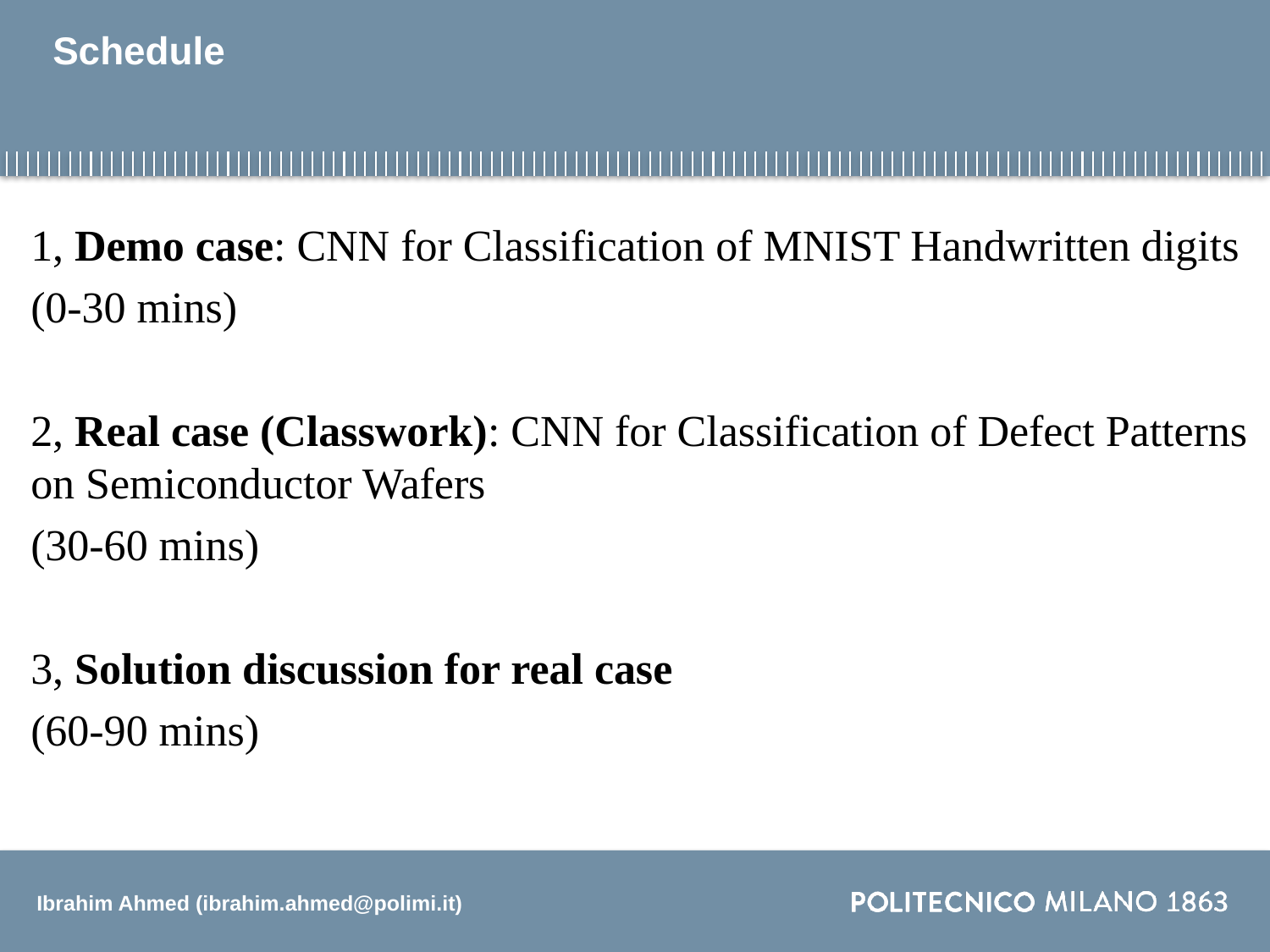

# Schedule
1, Demo case: CNN for Classification of MNIST Handwritten digits
(0-30 mins)

2, Real case (Classwork): CNN for Classification of Defect Patterns on Semiconductor Wafers
(30-60 mins)

3, Solution discussion for real case
(60-90 mins)